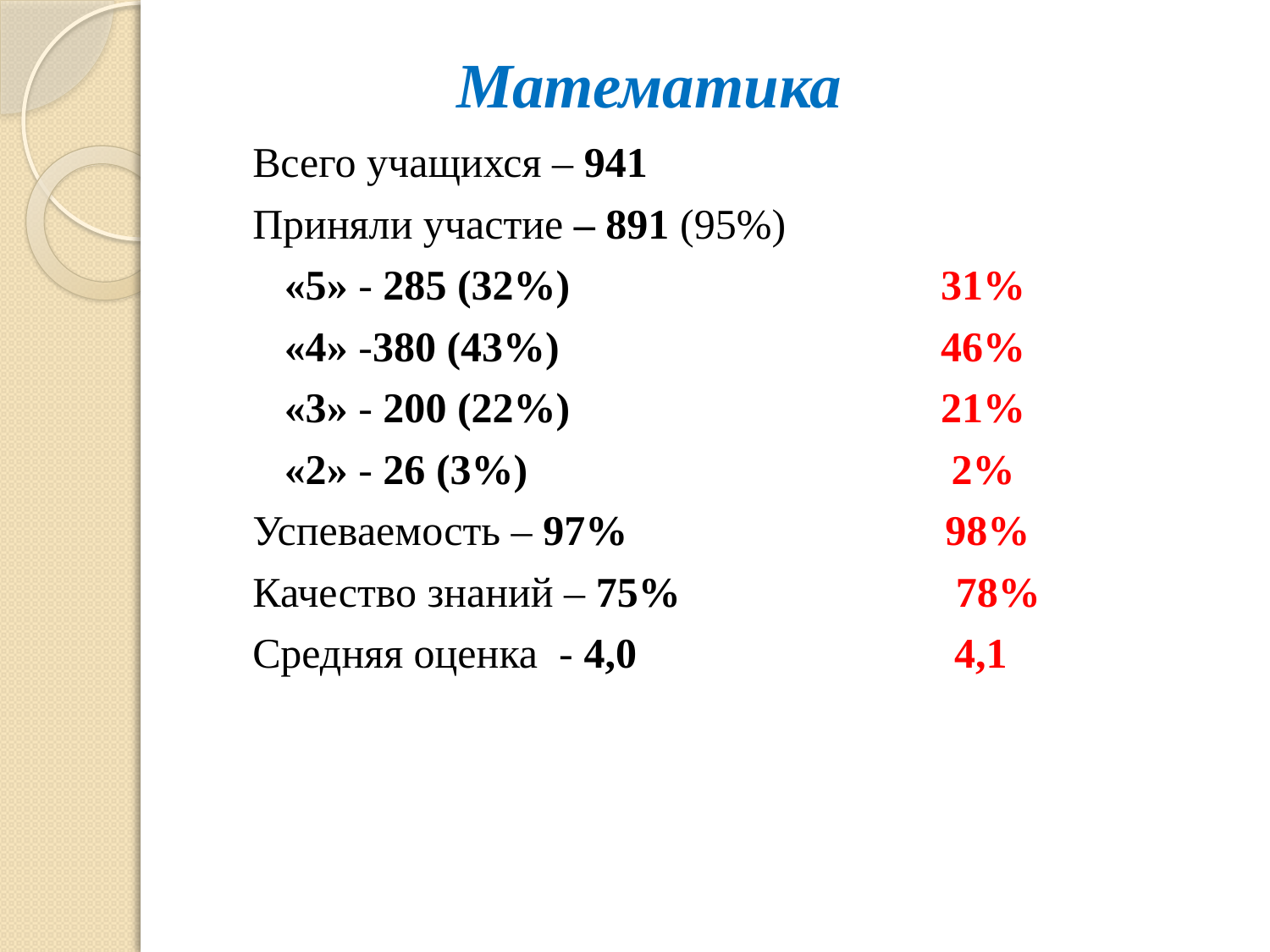

# Математика
Всего учащихся – 941
Приняли участие – 891 (95%)
   «5» - 285 (32%)                                   31%
   «4» -380 (43%)                                    46%
   «3» - 200 (22%)                                   21%
   «2» - 26 (3%)                                        2%
Успеваемость – 97%                              98%
Качество знаний – 75%                          78%
Средняя оценка  - 4,0                              4,1